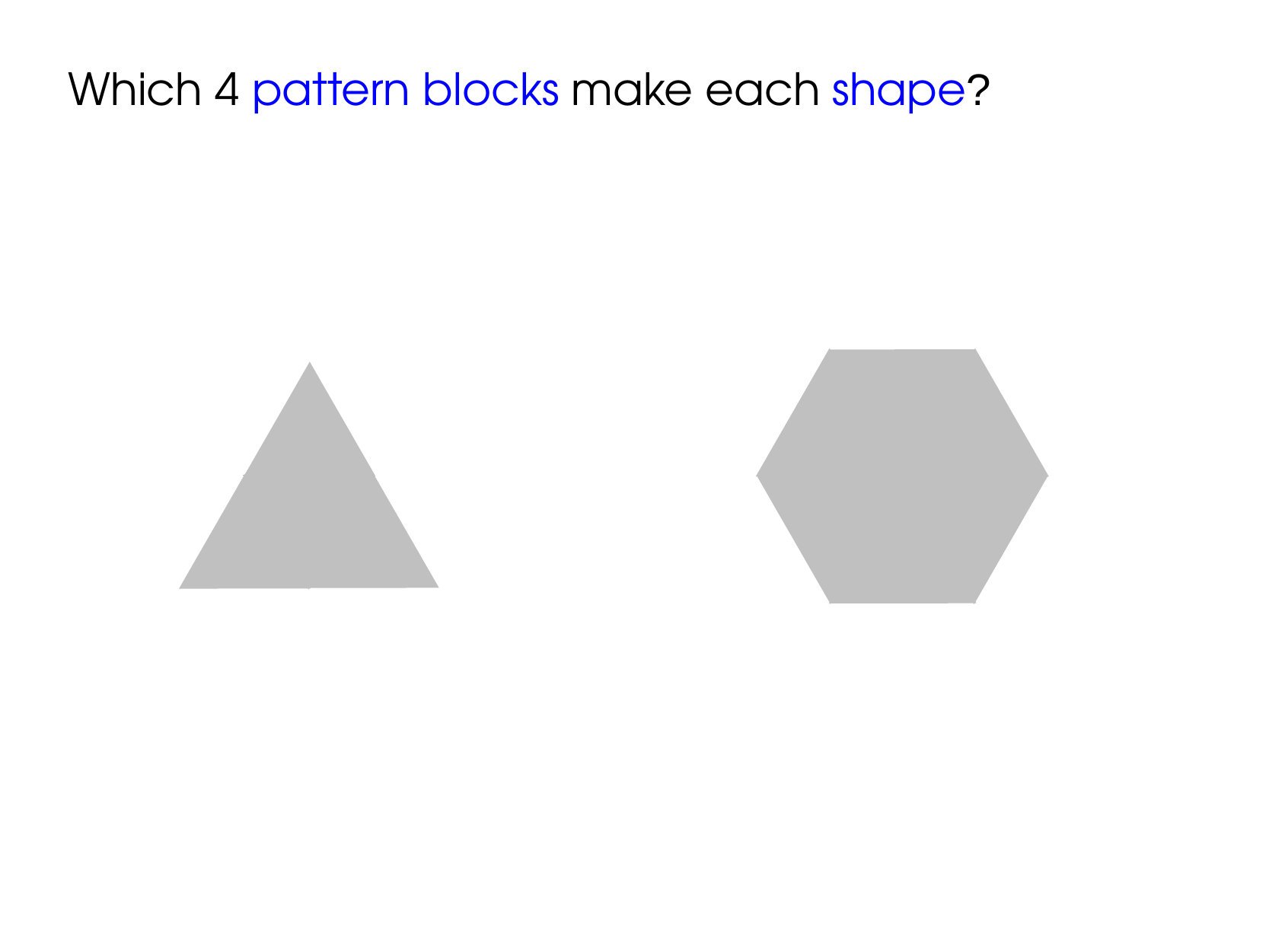

Which 4 pattern blocks make each shape?